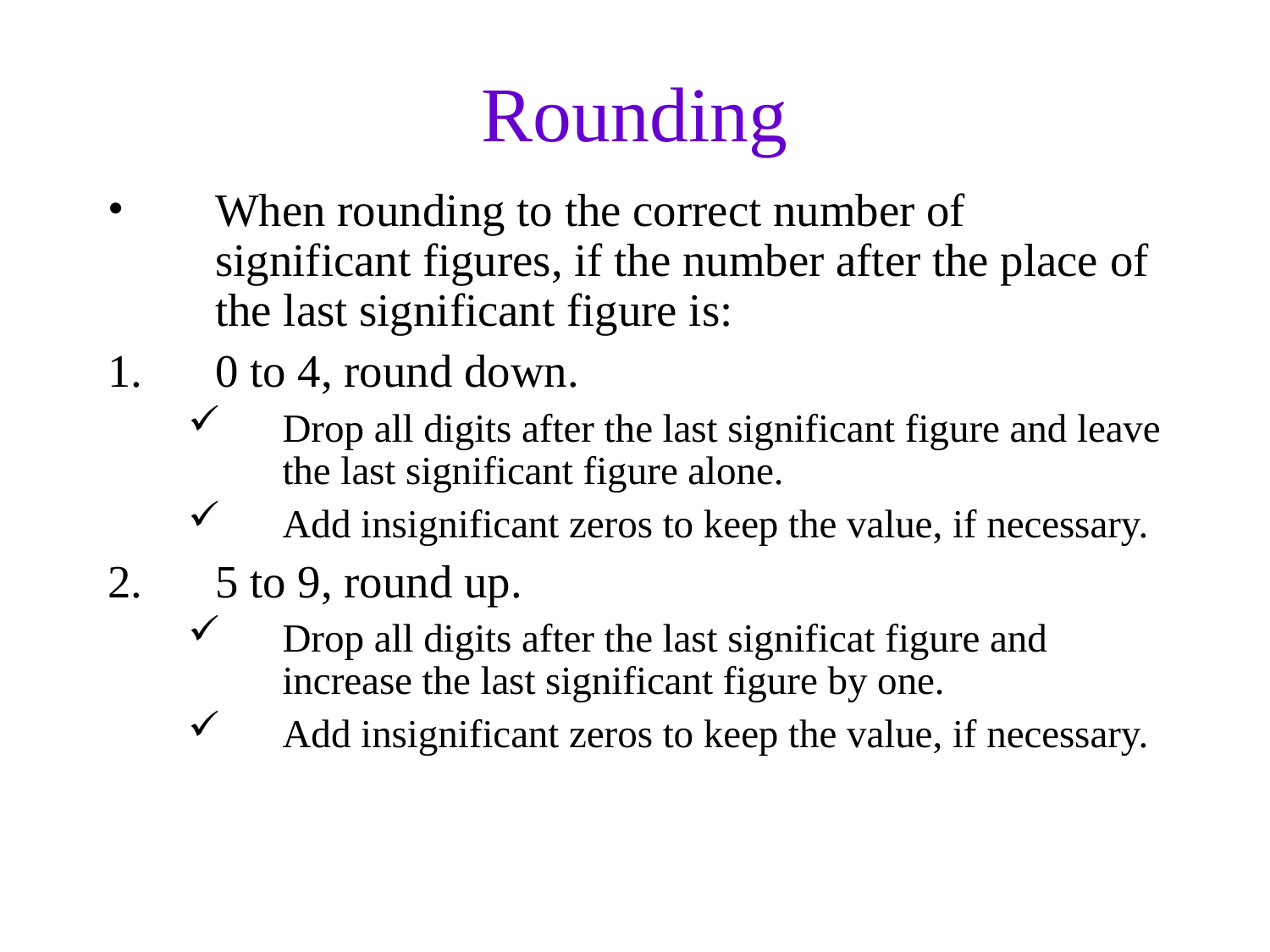

Rounding
When rounding to the correct number of significant figures, if the number after the place of the last significant figure is:
0 to 4, round down.
Drop all digits after the last significant figure and leave the last significant figure alone.
Add insignificant zeros to keep the value, if necessary.
5 to 9, round up.
Drop all digits after the last significat figure and increase the last significant figure by one.
Add insignificant zeros to keep the value, if necessary.